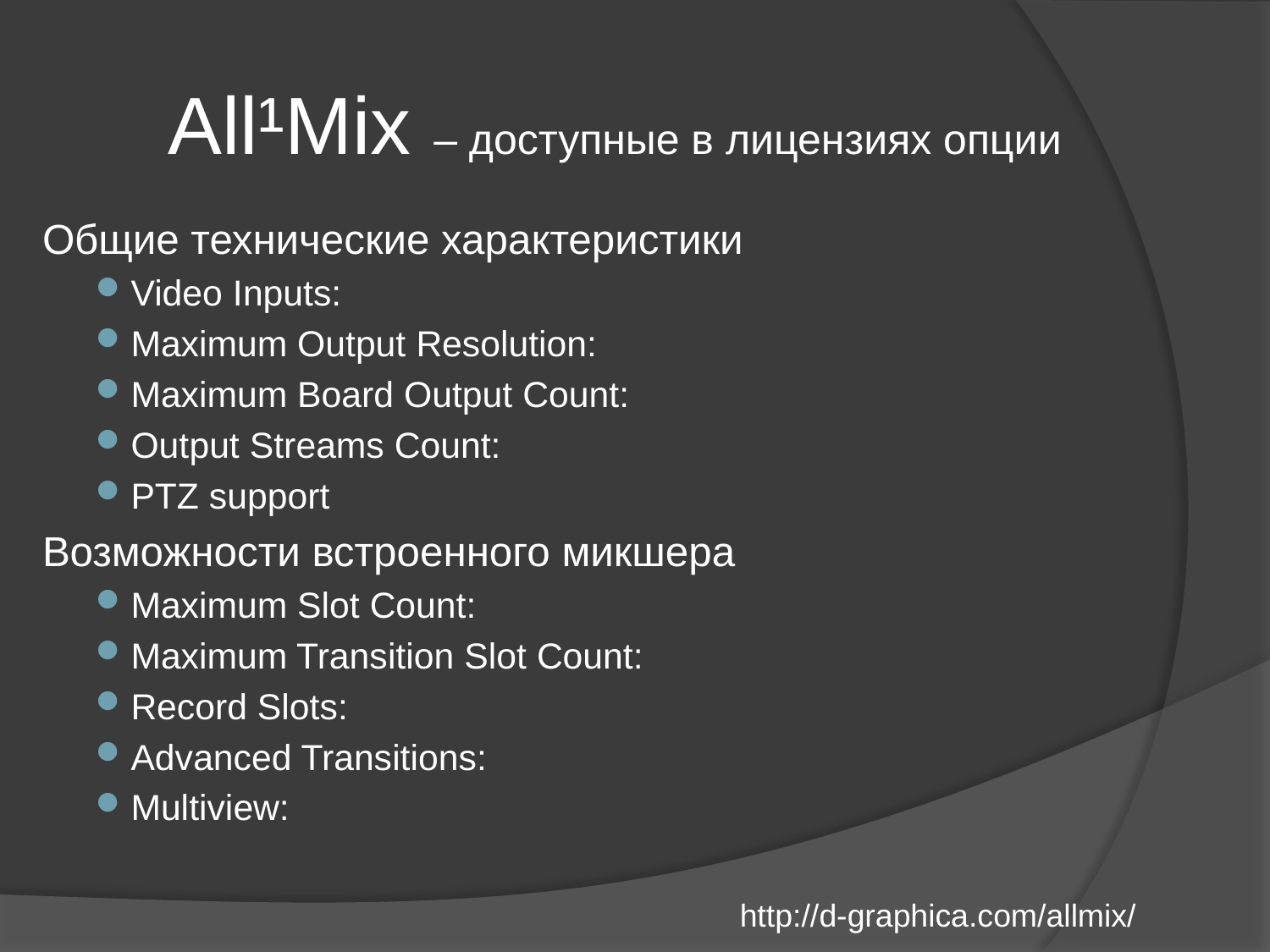

# All¹Mix – доступные в лицензиях опции
Общие технические характеристики
Video Inputs:
Maximum Output Resolution:
Maximum Board Output Count:
Output Streams Count:
PTZ support
Возможности встроенного микшера
Maximum Slot Count:
Maximum Transition Slot Count:
Record Slots:
Advanced Transitions:
Multiview:

http://d-graphica.com/allmix/